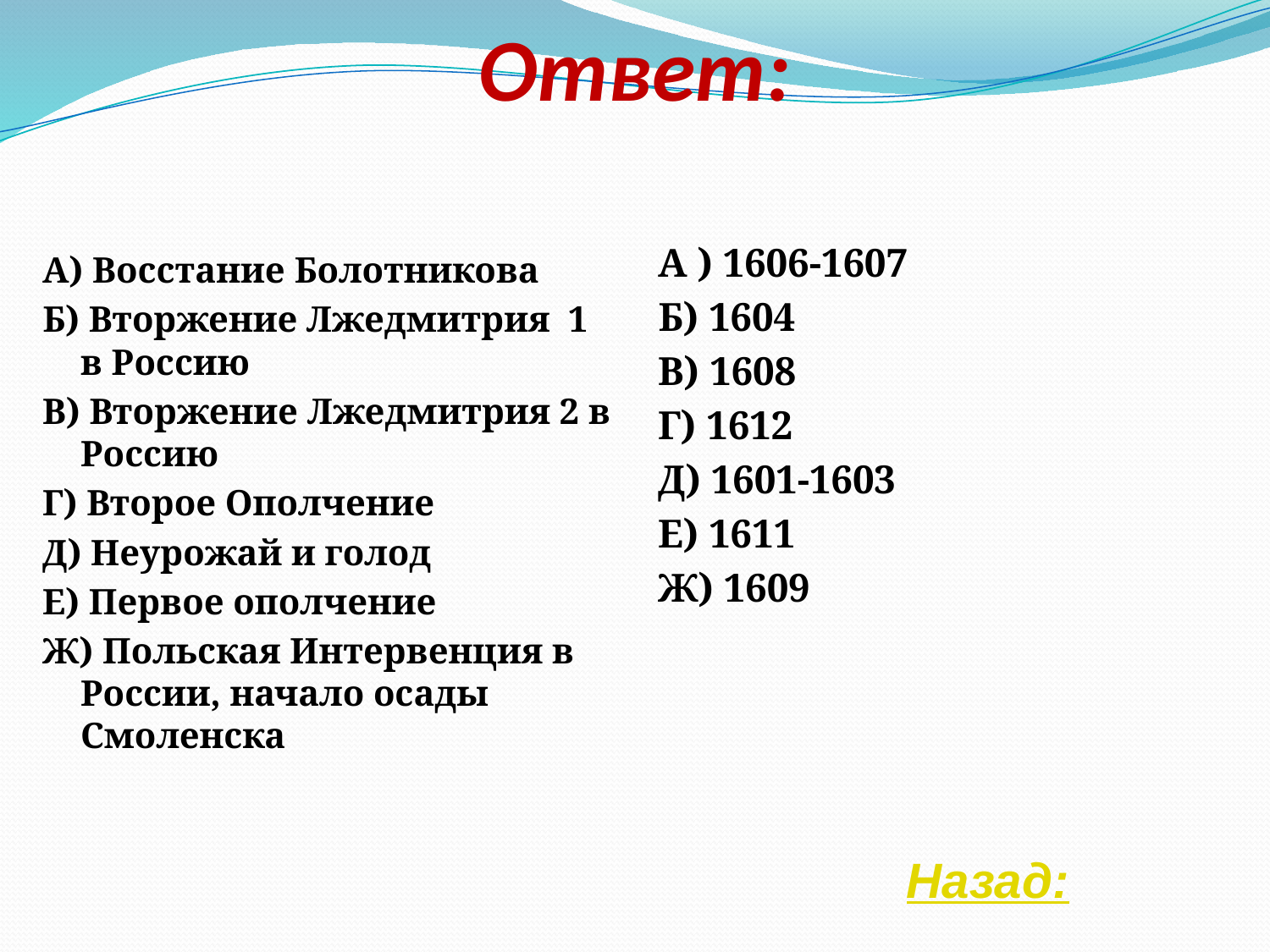

# Ответ:
А ) 1606-1607
Б) 1604
В) 1608
Г) 1612
Д) 1601-1603
Е) 1611
Ж) 1609
А) Восстание Болотникова
Б) Вторжение Лжедмитрия  1 в Россию
В) Вторжение Лжедмитрия 2 в Россию
Г) Второе Ополчение
Д) Неурожай и голод
Е) Первое ополчение
Ж) Польская Интервенция в России, начало осады Смоленска

Назад: